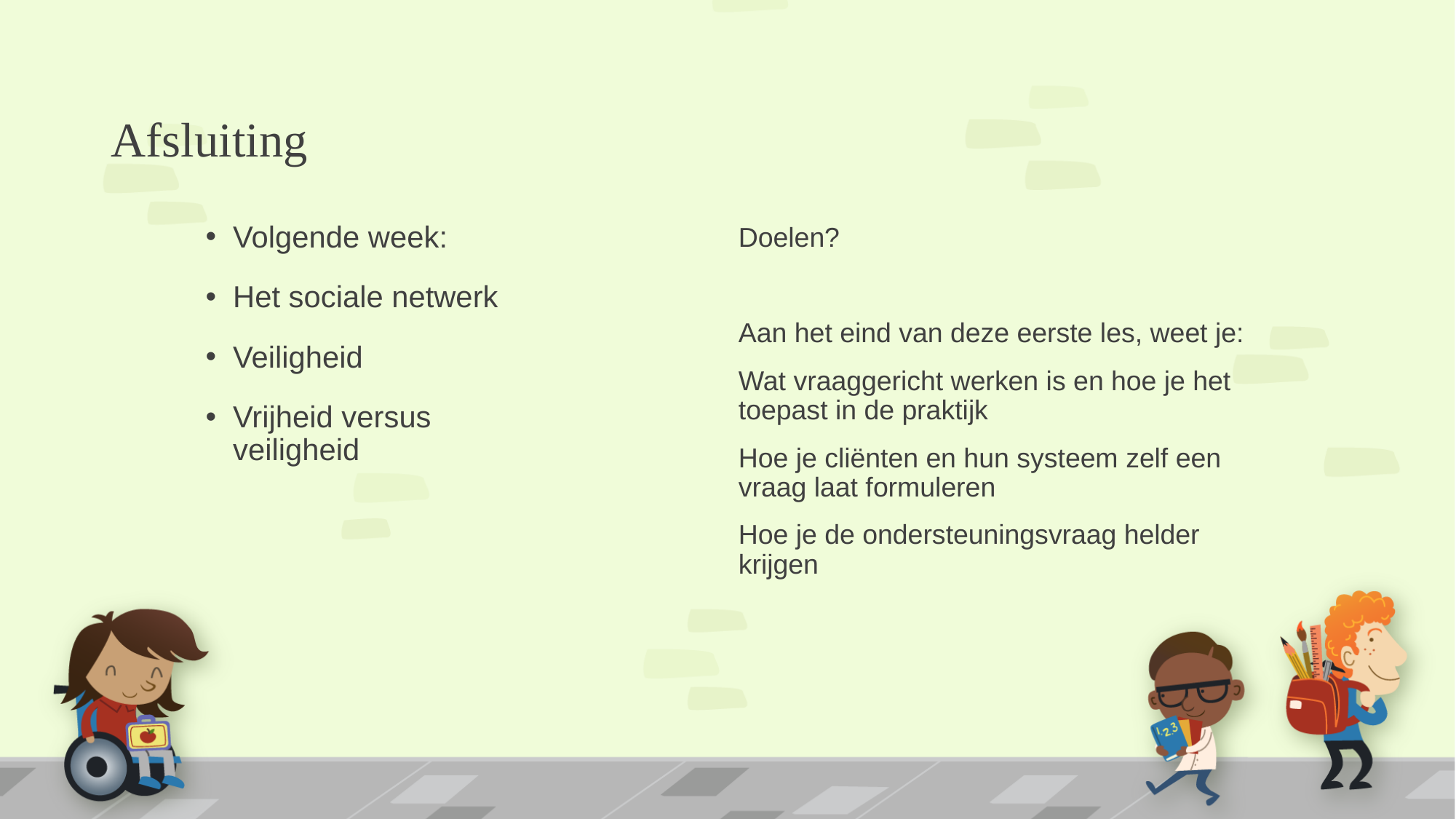

# Afsluiting
Volgende week:
Het sociale netwerk
Veiligheid
Vrijheid versus veiligheid
Doelen?

Aan het eind van deze eerste les, weet je:
Wat vraaggericht werken is en hoe je het toepast in de praktijk
Hoe je cliënten en hun systeem zelf een vraag laat formuleren
Hoe je de ondersteuningsvraag helder krijgen